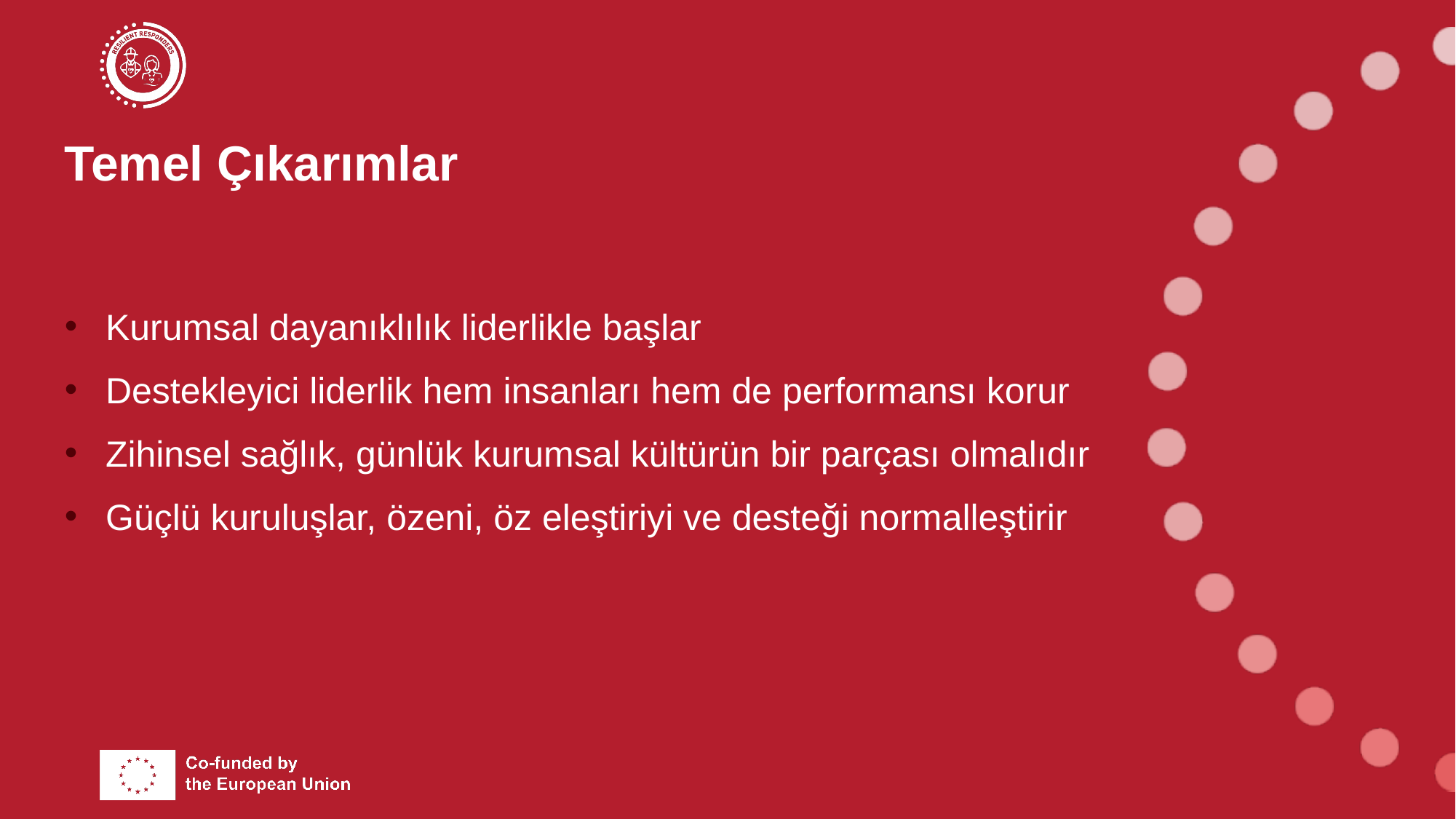

# Temel Çıkarımlar
Kurumsal dayanıklılık liderlikle başlar
Destekleyici liderlik hem insanları hem de performansı korur
Zihinsel sağlık, günlük kurumsal kültürün bir parçası olmalıdır
Güçlü kuruluşlar, özeni, öz eleştiriyi ve desteği normalleştirir